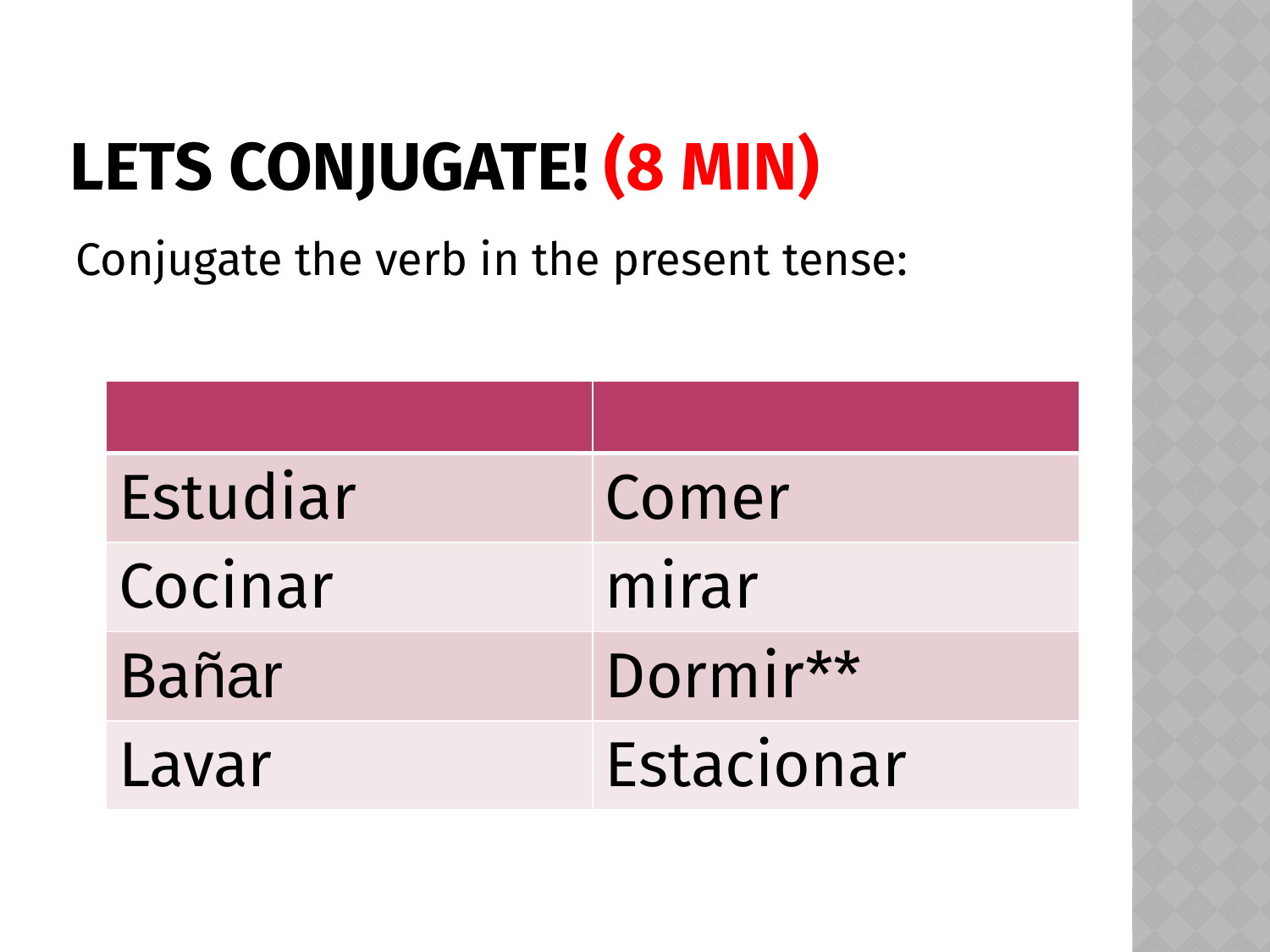

# Lets conjugate! (8 min)
Conjugate the verb in the present tense:

|  |  |
| --- | --- |
| Estudiar | Comer |
| Cocinar | mirar |
| Bañar | Dormir\*\* |
| Lavar | Estacionar |